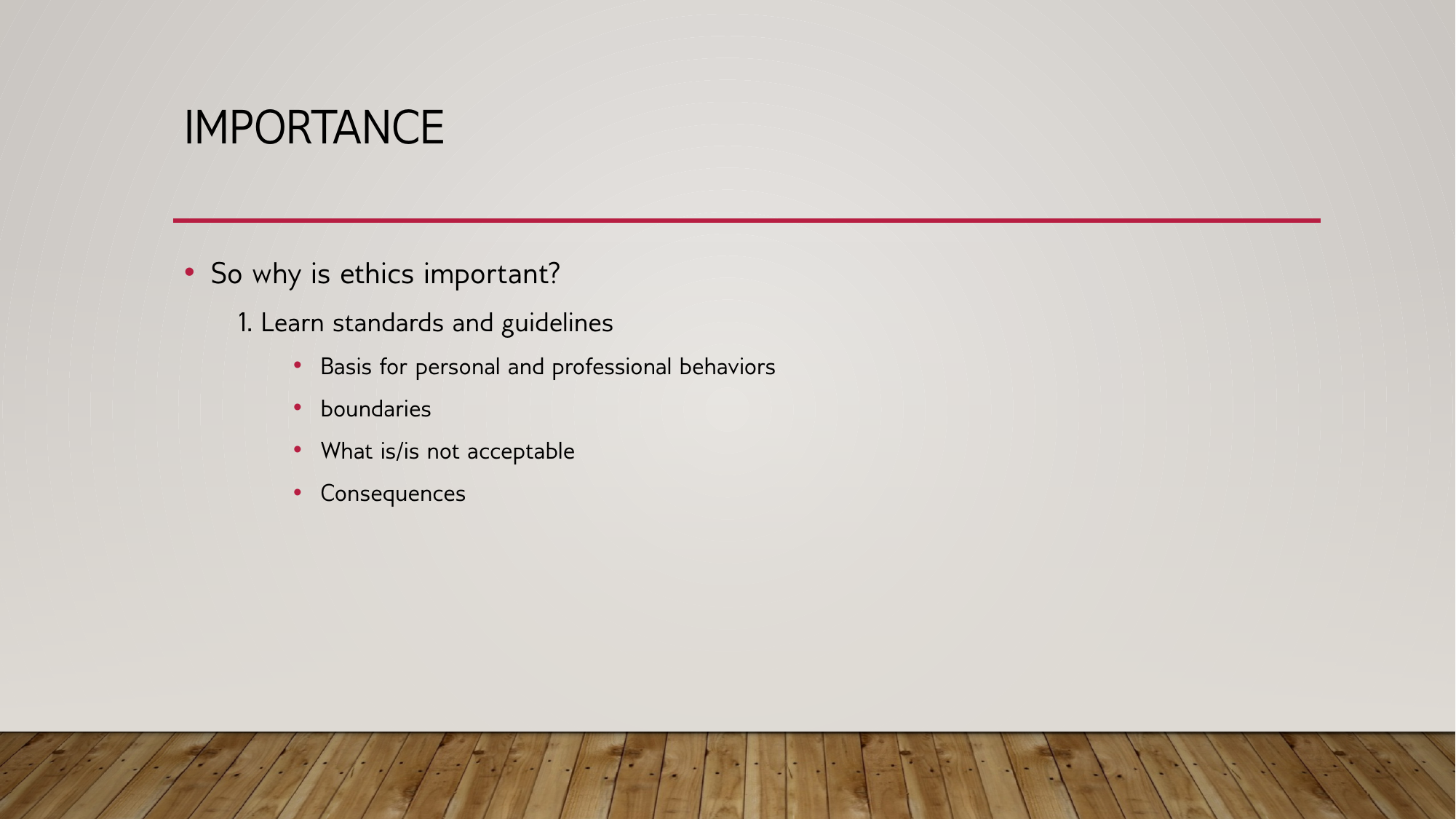

# Importance
So why is ethics important?
1. Learn standards and guidelines
Basis for personal and professional behaviors
boundaries
What is/is not acceptable
Consequences